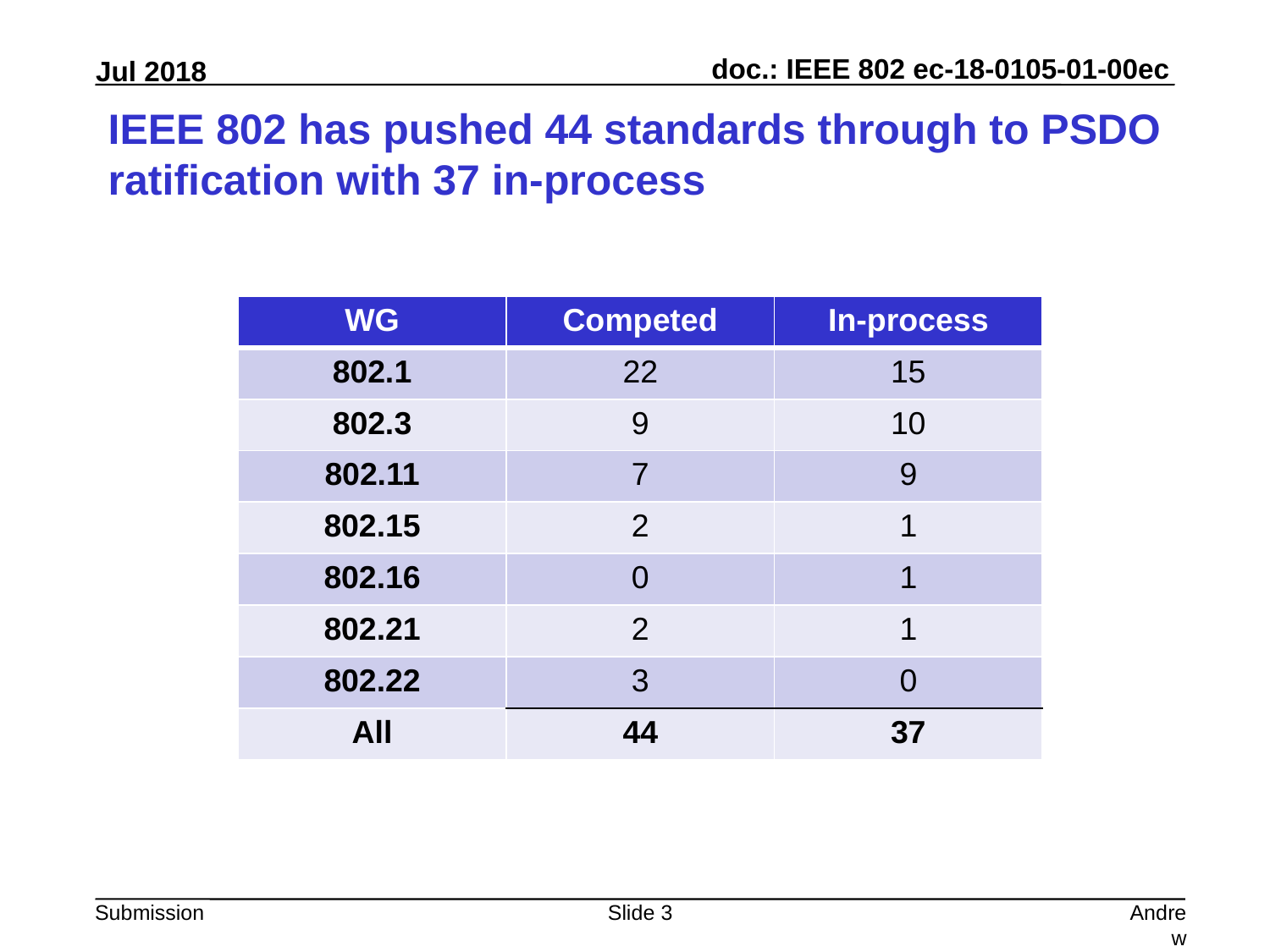

# IEEE 802 has pushed 44 standards through to PSDO ratification with 37 in-process
| WG | Competed | In-process |
| --- | --- | --- |
| 802.1 | 22 | 15 |
| 802.3 | 9 | 10 |
| 802.11 | 7 | 9 |
| 802.15 | 2 | 1 |
| 802.16 | 0 | 1 |
| 802.21 | 2 | 1 |
| 802.22 | 3 | 0 |
| All | 44 | 37 |
Slide 3
Andrew Myles, Cisco